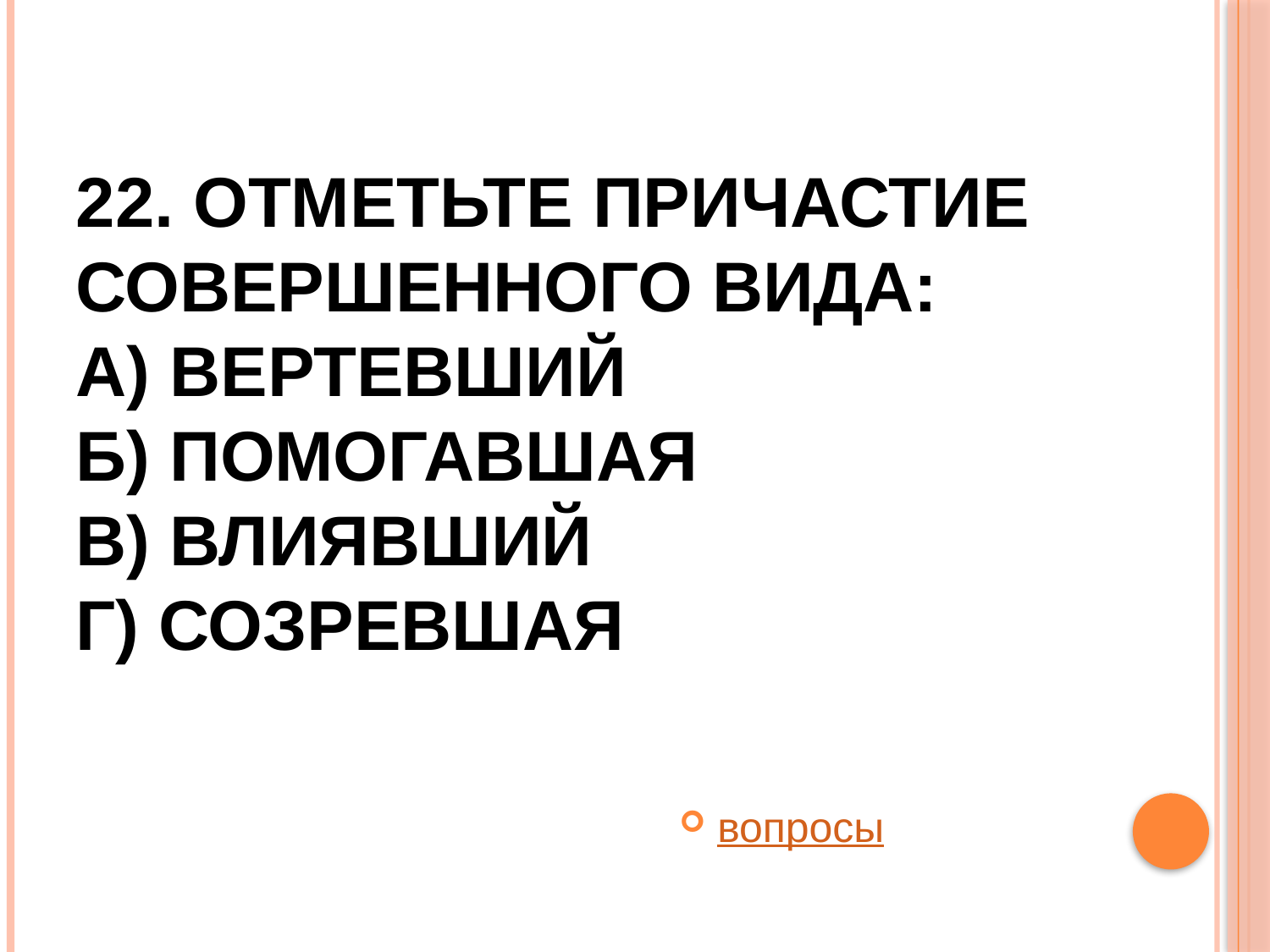

# 22. Отметьте причастие совершенного вида: А) Вертевший Б) Помогавшая В) Влиявший Г) Созревшая
вопросы